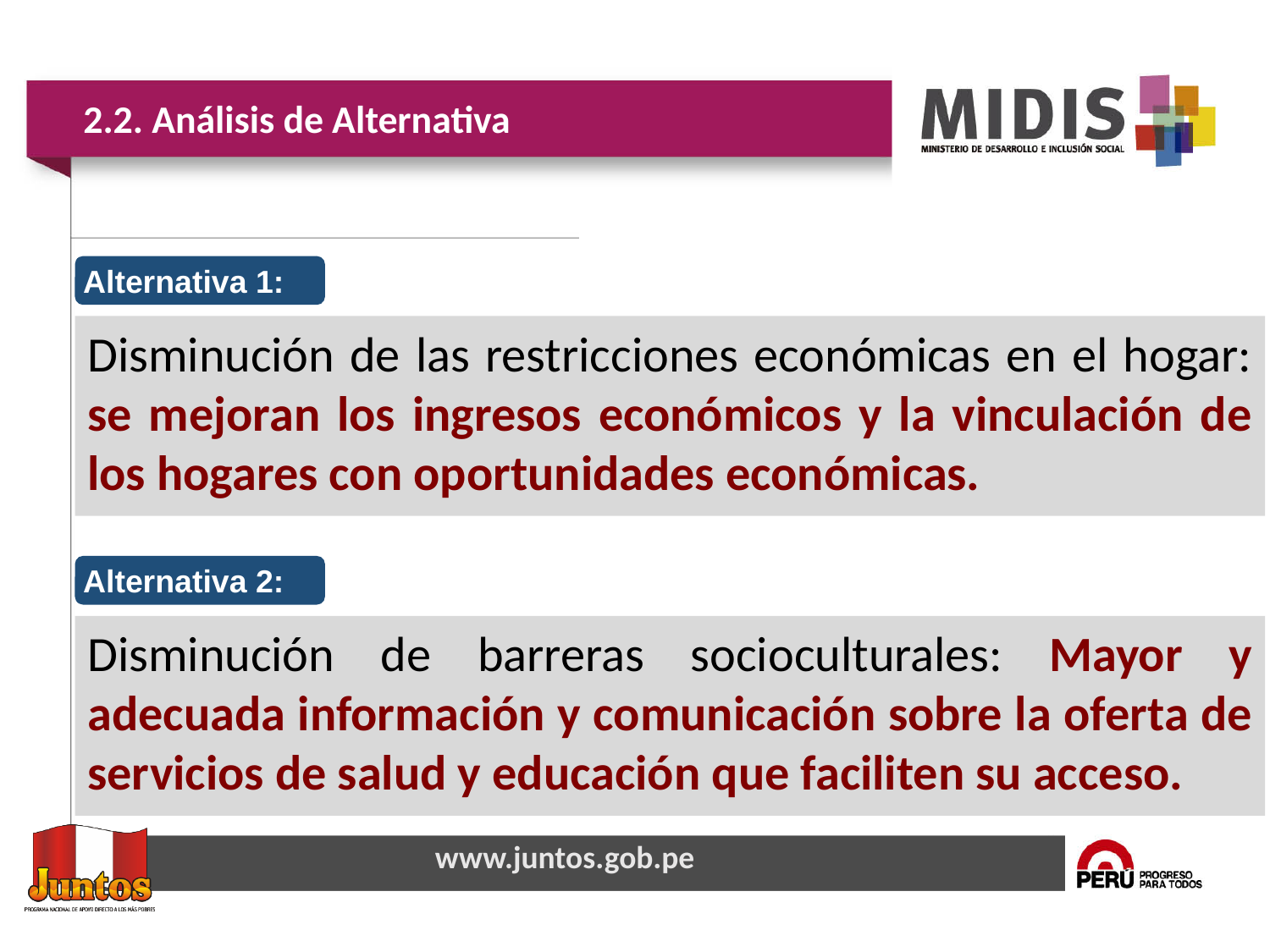

2.2. Análisis de Alternativa
Alternativa 1:
Disminución de las restricciones económicas en el hogar: se mejoran los ingresos económicos y la vinculación de los hogares con oportunidades económicas.
Alternativa 2:
Disminución de barreras socioculturales: Mayor y adecuada información y comunicación sobre la oferta de servicios de salud y educación que faciliten su acceso.